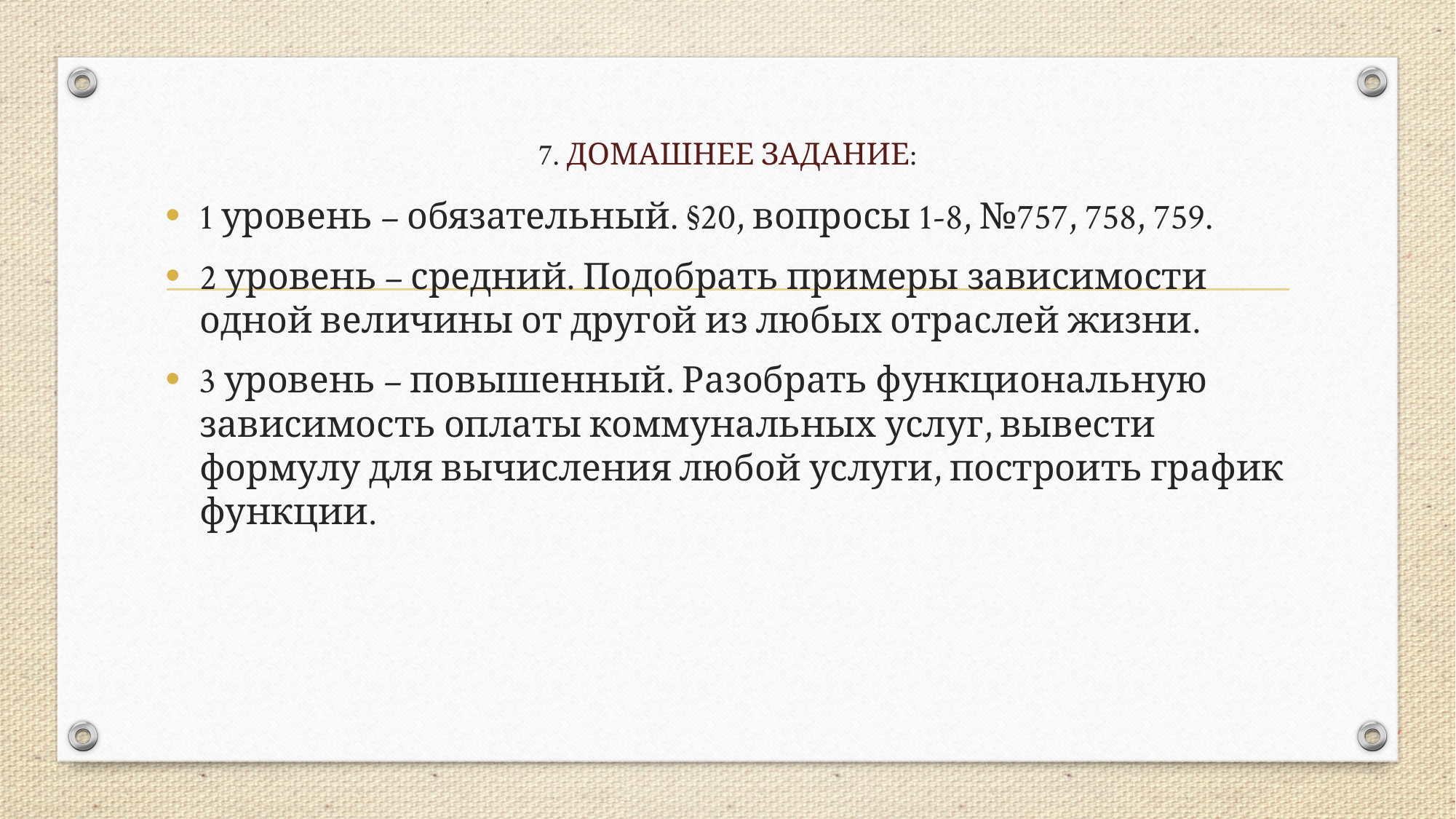

# 7. ДОМАШНЕЕ ЗАДАНИЕ:
1 уровень – обязательный. §20, вопросы 1-8, №757, 758, 759.
2 уровень – средний. Подобрать примеры зависимости одной величины от другой из любых отраслей жизни.
3 уровень – повышенный. Разобрать функциональную зависимость оплаты коммунальных услуг, вывести формулу для вычисления любой услуги, построить график функции.